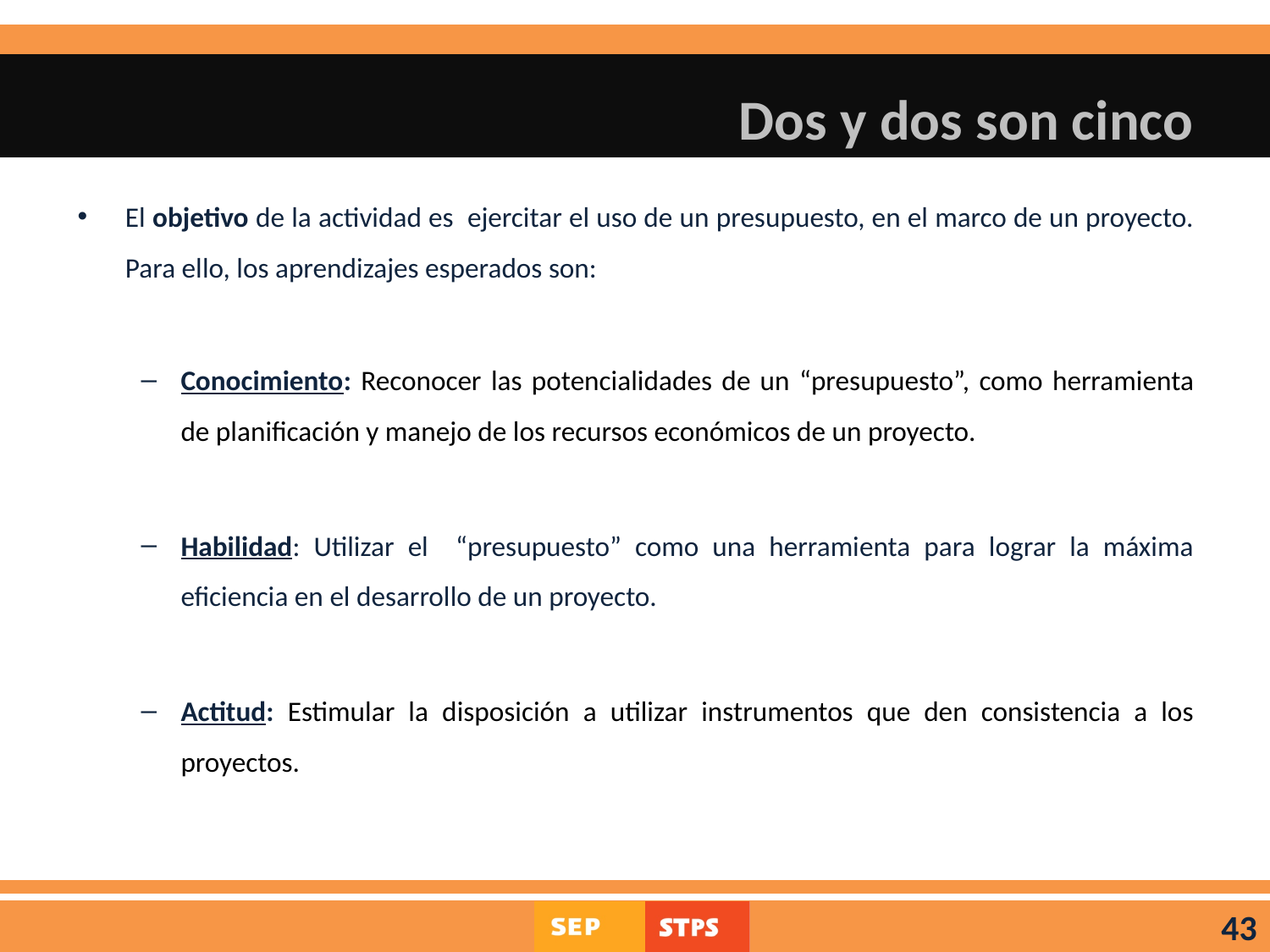

# Dos y dos son cinco
El objetivo de la actividad es  ejercitar el uso de un presupuesto, en el marco de un proyecto. Para ello, los aprendizajes esperados son:

Conocimiento: Reconocer las potencialidades de un “presupuesto”, como herramienta de planificación y manejo de los recursos económicos de un proyecto.

Habilidad: Utilizar el  “presupuesto” como una herramienta para lograr la máxima eficiencia en el desarrollo de un proyecto.

Actitud: Estimular la disposición a utilizar instrumentos que den consistencia a los proyectos.

43